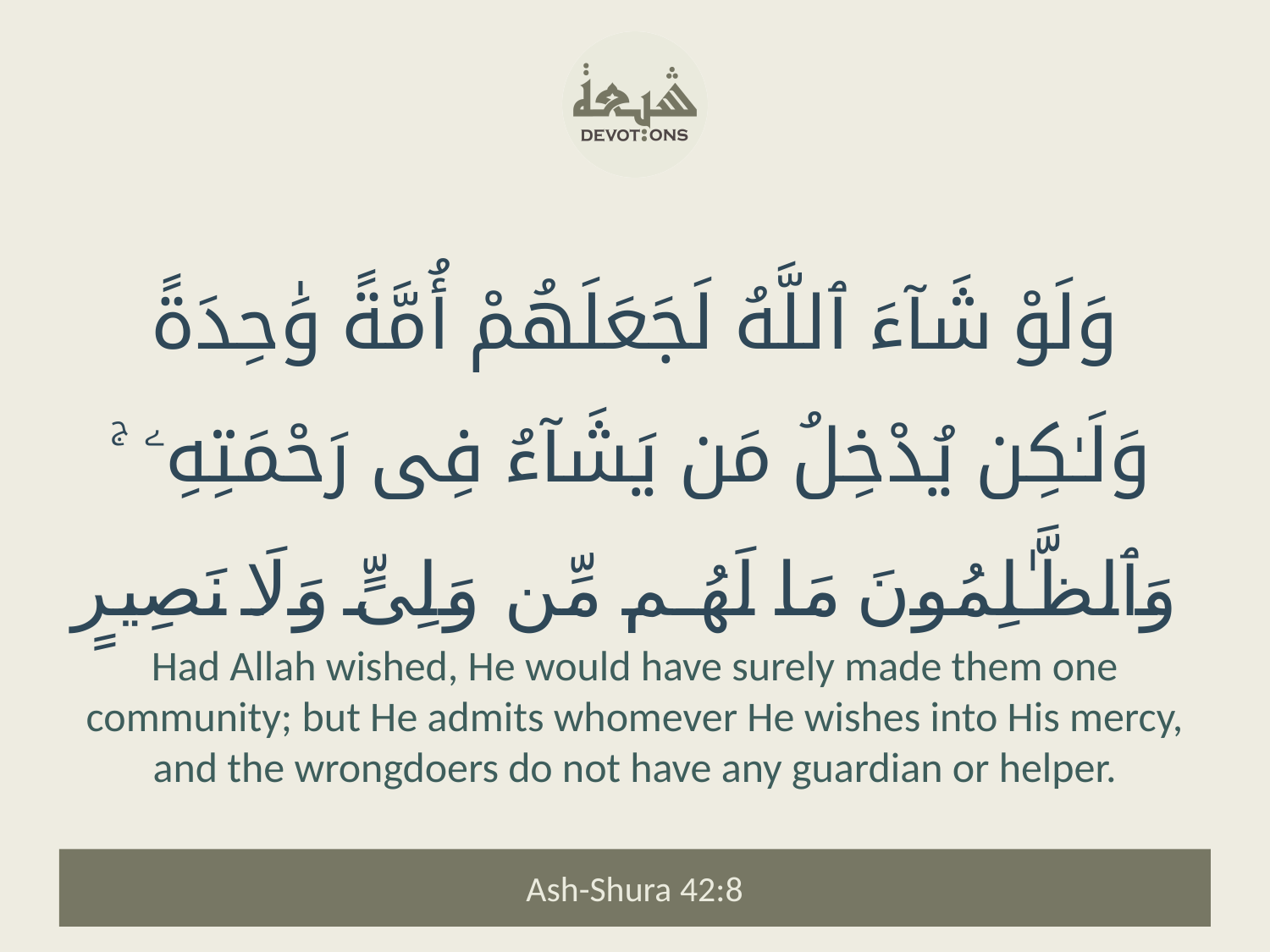

وَلَوْ شَآءَ ٱللَّهُ لَجَعَلَهُمْ أُمَّةً وَٰحِدَةً وَلَـٰكِن يُدْخِلُ مَن يَشَآءُ فِى رَحْمَتِهِۦ ۚ وَٱلظَّـٰلِمُونَ مَا لَهُم مِّن وَلِىٍّ وَلَا نَصِيرٍ
Had Allah wished, He would have surely made them one community; but He admits whomever He wishes into His mercy, and the wrongdoers do not have any guardian or helper.
Ash-Shura 42:8